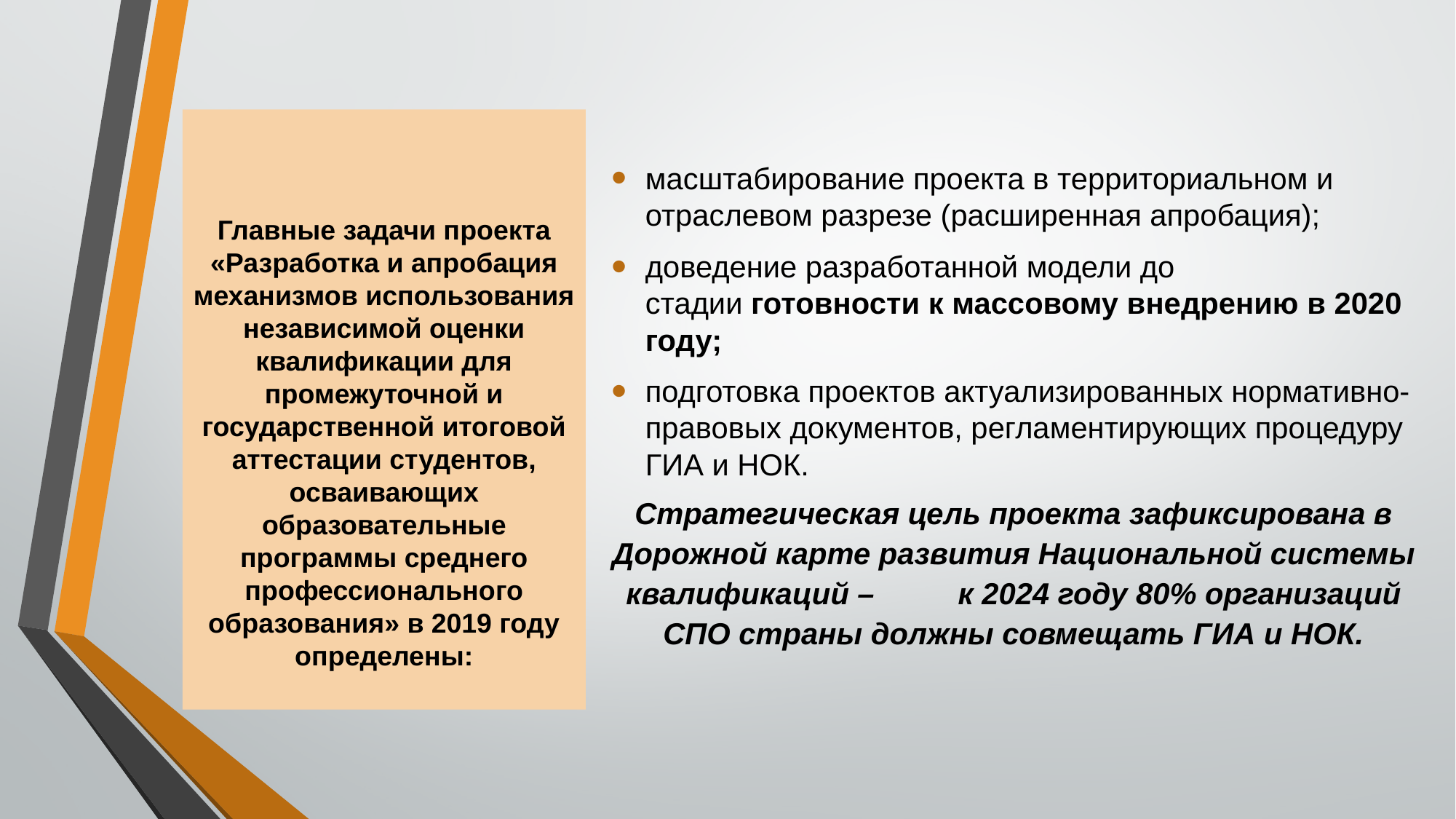

масштабирование проекта в территориальном и отраслевом разрезе (расширенная апробация);
доведение разработанной модели до стадии готовности к массовому внедрению в 2020 году;
подготовка проектов актуализированных нормативно-правовых документов, регламентирующих процедуру ГИА и НОК.
Стратегическая цель проекта зафиксирована в Дорожной карте развития Национальной системы квалификаций –          к 2024 году 80% организаций СПО страны должны совмещать ГИА и НОК.

# Главные задачи проекта «Разработка и апробация механизмов использования независимой оценки квалификации для промежуточной и государственной итоговой аттестации студентов, осваивающих образовательные программы среднего профессионального образования» в 2019 году определены: